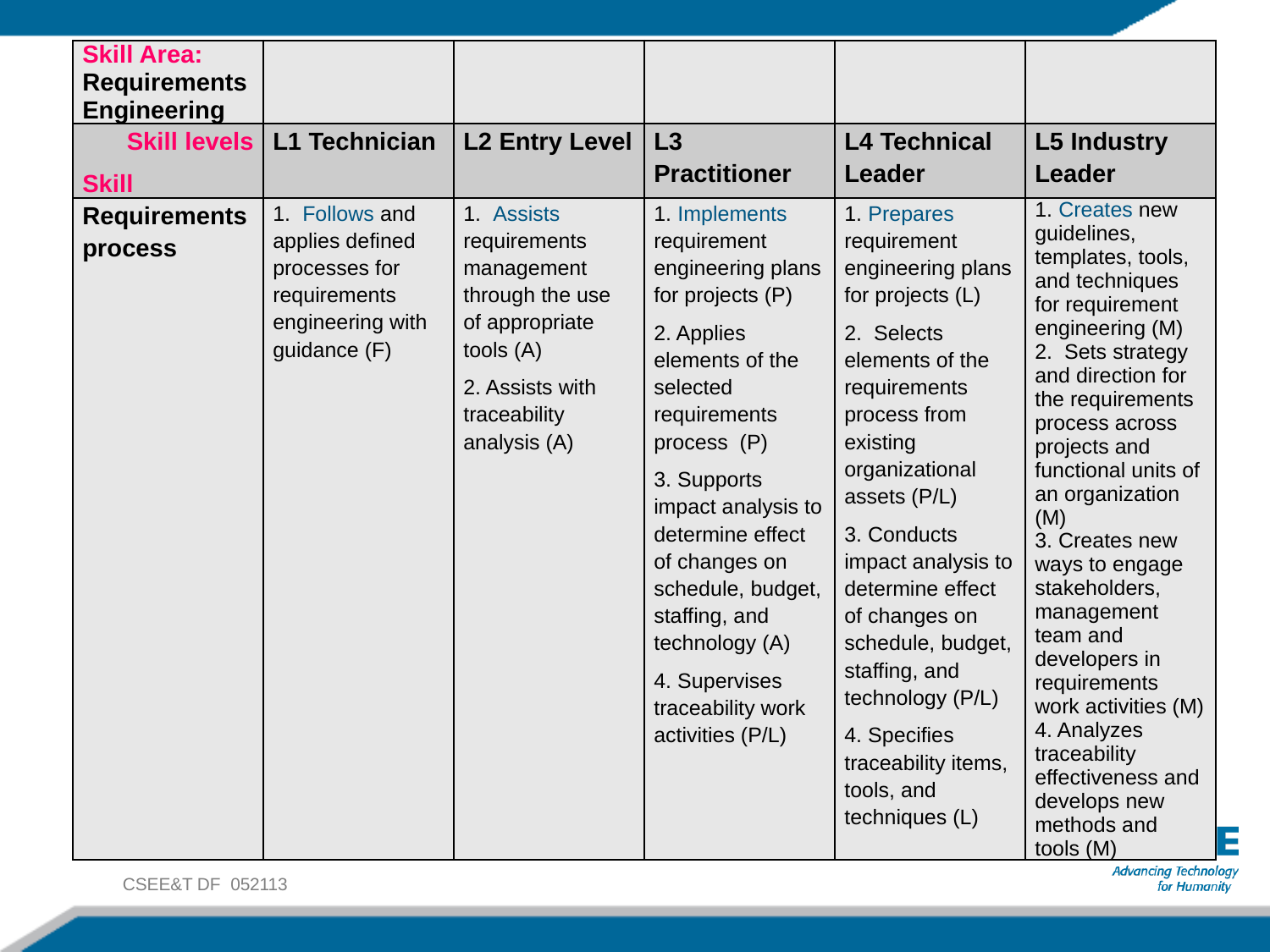

| Skill Area: Requirements Engineering |  |  |  |  |  |
| --- | --- | --- | --- | --- | --- |
| Skill levels Skill | L1 Technician | L2 Entry Level | L3 Practitioner | L4 Technical Leader | L5 Industry Leader |
| Requirements process | 1. Follows and applies defined processes for requirements engineering with guidance (F) | 1. Assists requirements management through the use of appropriate tools (A) 2. Assists with traceability analysis (A) | 1. Implements requirement engineering plans for projects (P) 2. Applies elements of the selected requirements process (P) 3. Supports impact analysis to determine effect of changes on schedule, budget, staffing, and technology (A) 4. Supervises traceability work activities (P/L) | 1. Prepares requirement engineering plans for projects (L) 2. Selects elements of the requirements process from existing organizational assets (P/L) 3. Conducts impact analysis to determine effect of changes on schedule, budget, staffing, and technology (P/L) 4. Specifies traceability items, tools, and techniques (L) | 1. Creates new guidelines, templates, tools, and techniques for requirement engineering (M) 2. Sets strategy and direction for the requirements process across projects and functional units of an organization (M) 3. Creates new ways to engage stakeholders, management team and developers in requirements work activities (M) 4. Analyzes traceability effectiveness and develops new methods and tools (M) |